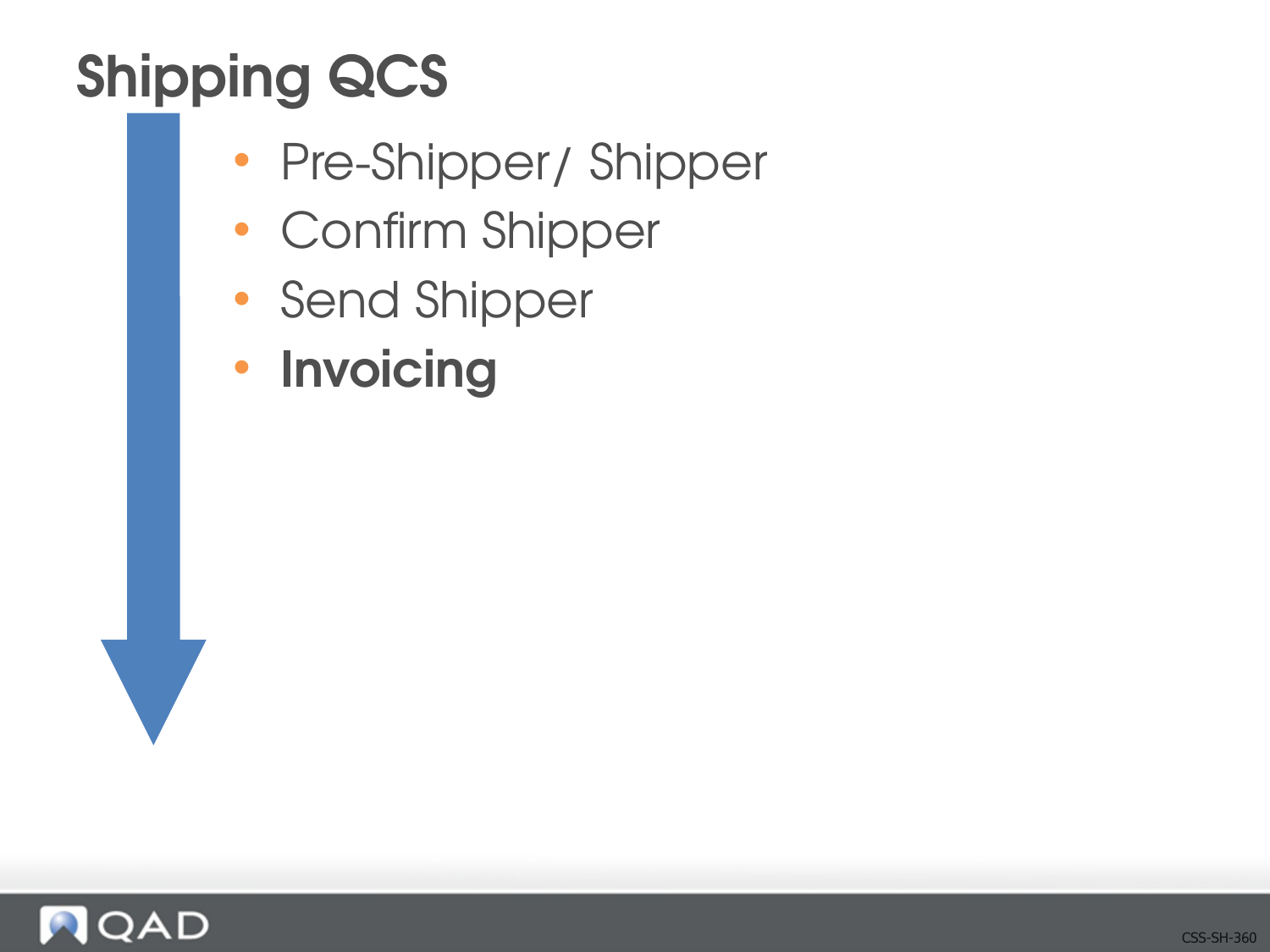

# Shipping QCS

Pre-Shipper/ Shipper
Confirm Shipper
Send Shipper
Invoicing
CSS-SH-360